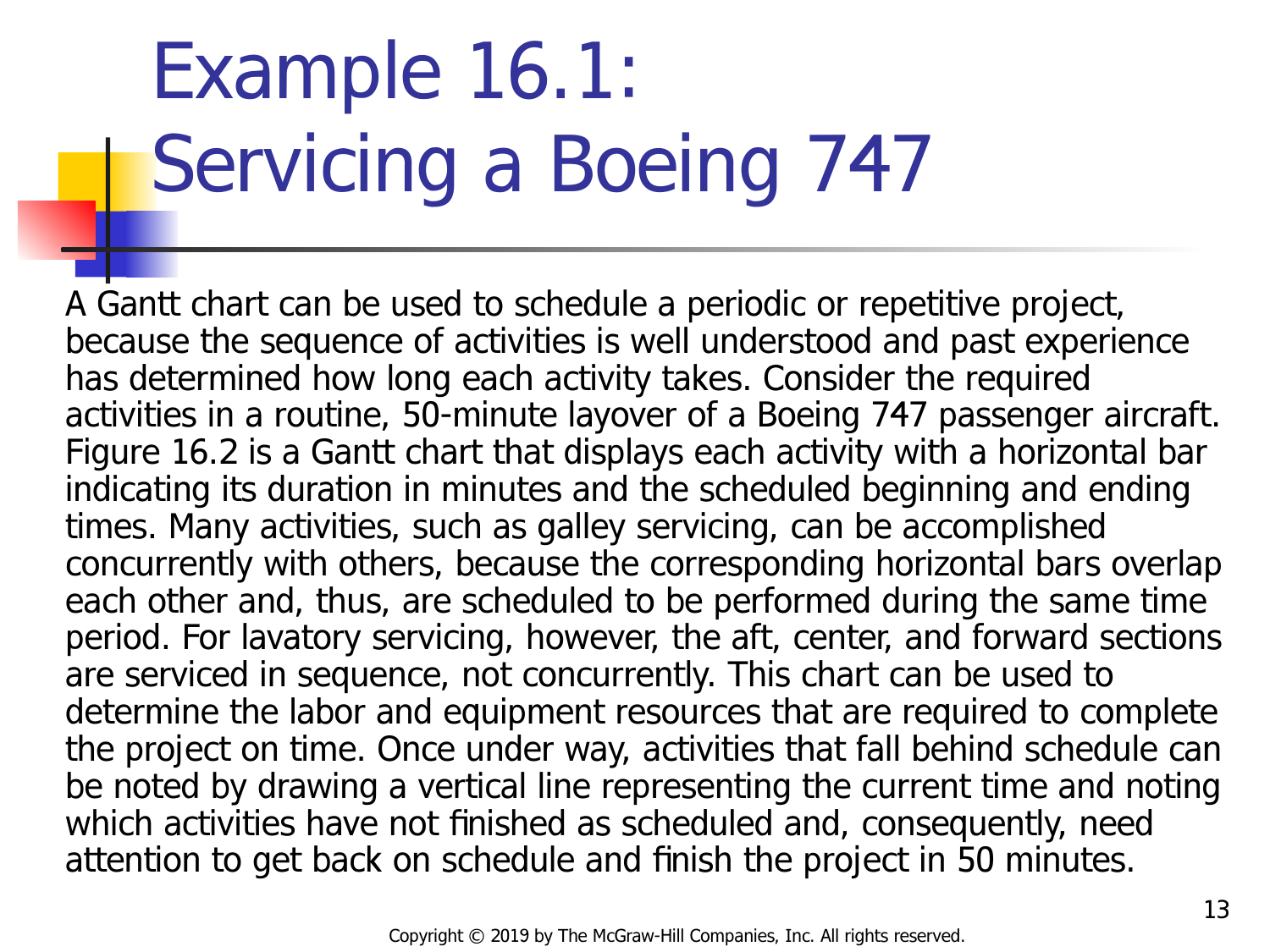

# Example 16.1: Servicing a Boeing 747
A Gantt chart can be used to schedule a periodic or repetitive project, because the sequence of activities is well understood and past experience has determined how long each activity takes. Consider the required activities in a routine, 50-minute layover of a Boeing 747 passenger aircraft. Figure 16.2 is a Gantt chart that displays each activity with a horizontal bar indicating its duration in minutes and the scheduled beginning and ending times. Many activities, such as galley servicing, can be accomplished concurrently with others, because the corresponding horizontal bars overlap each other and, thus, are scheduled to be performed during the same time period. For lavatory servicing, however, the aft, center, and forward sections are serviced in sequence, not concurrently. This chart can be used to determine the labor and equipment resources that are required to complete the project on time. Once under way, activities that fall behind schedule can be noted by drawing a vertical line representing the current time and noting which activities have not finished as scheduled and, consequently, need attention to get back on schedule and finish the project in 50 minutes.
13
Copyright © 2019 by The McGraw-Hill Companies, Inc. All rights reserved.